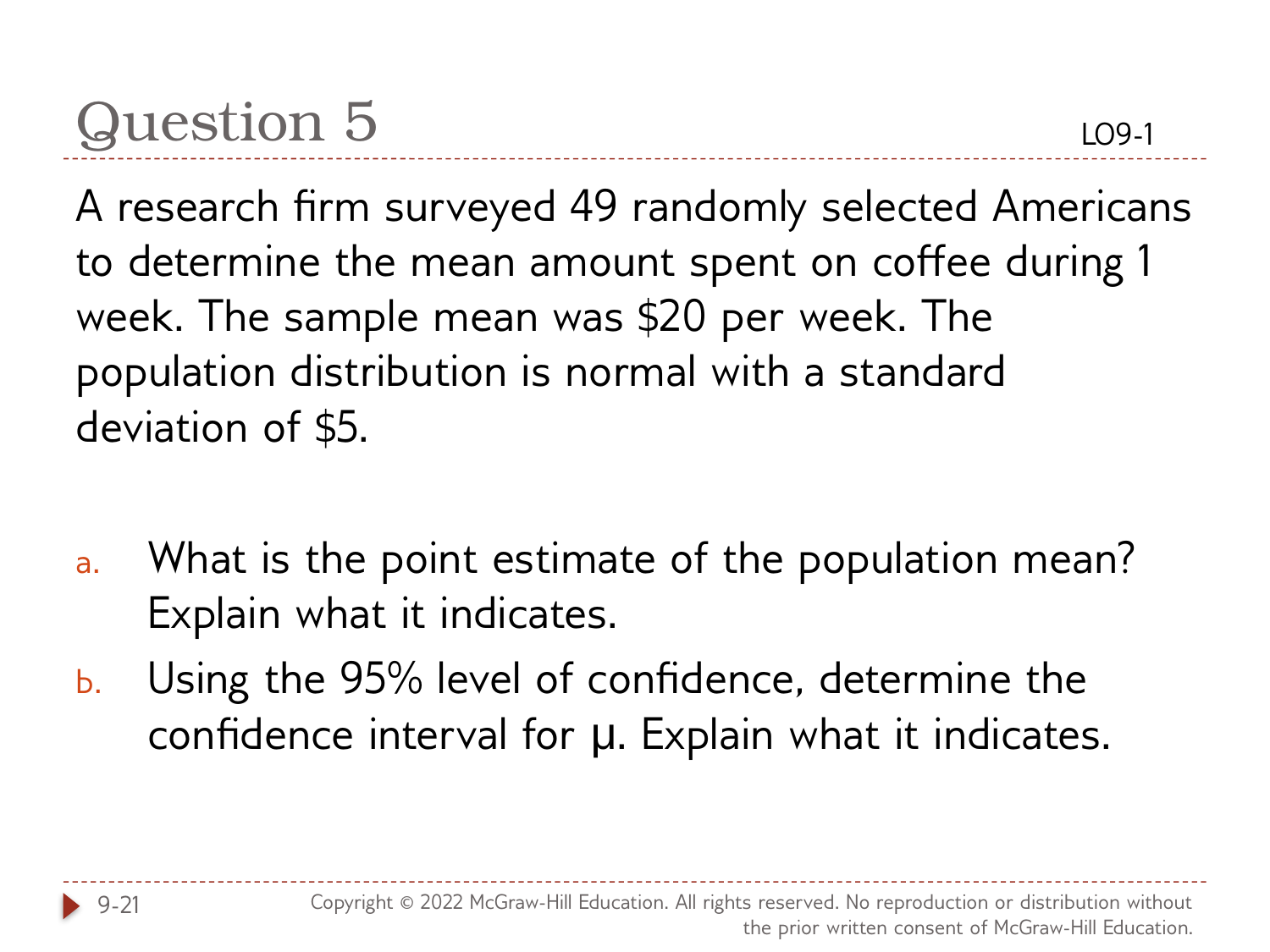

# Question 5
LO9-1
A research firm surveyed 49 randomly selected Americans to determine the mean amount spent on coffee during 1 week. The sample mean was $20 per week. The population distribution is normal with a standard deviation of $5.

What is the point estimate of the population mean? Explain what it indicates.
Using the 95% level of confidence, determine the confidence interval for μ. Explain what it indicates.
9-21
Copyright © 2022 McGraw-Hill Education. All rights reserved. No reproduction or distribution without the prior written consent of McGraw-Hill Education.